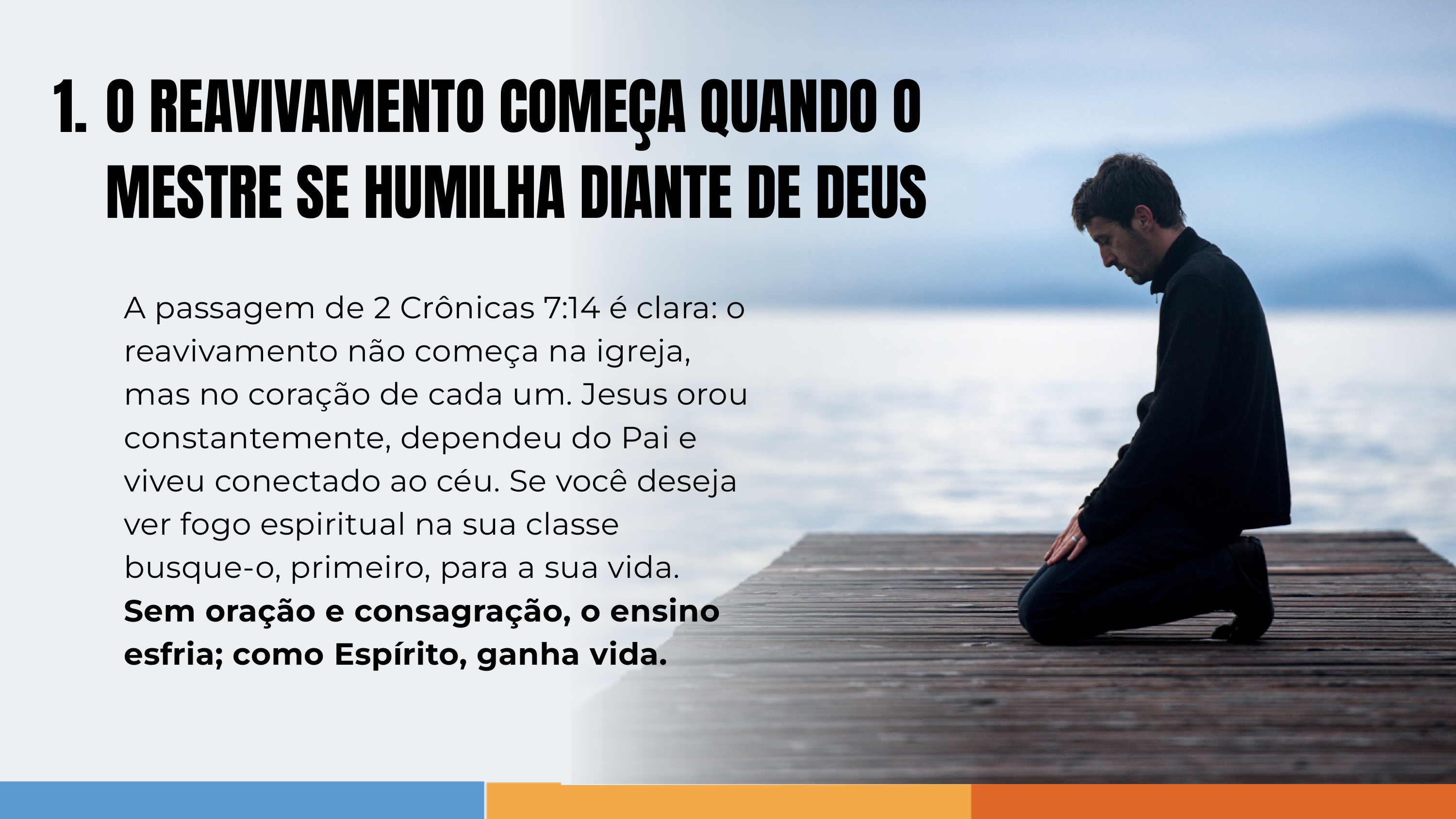

O REAVIVAMENTO COMEÇA QUANDO O MESTRE SE HUMILHA DIANTE DE DEUS
A passagem de 2 Crônicas 7:14 é clara: o reavivamento não começa na igreja, mas no coração de cada um. Jesus orou constantemente, dependeu do Pai e viveu conectado ao céu. Se você deseja ver fogo espiritual na sua classe busque-o, primeiro, para a sua vida. Sem oração e consagração, o ensino esfria; como Espírito, ganha vida.